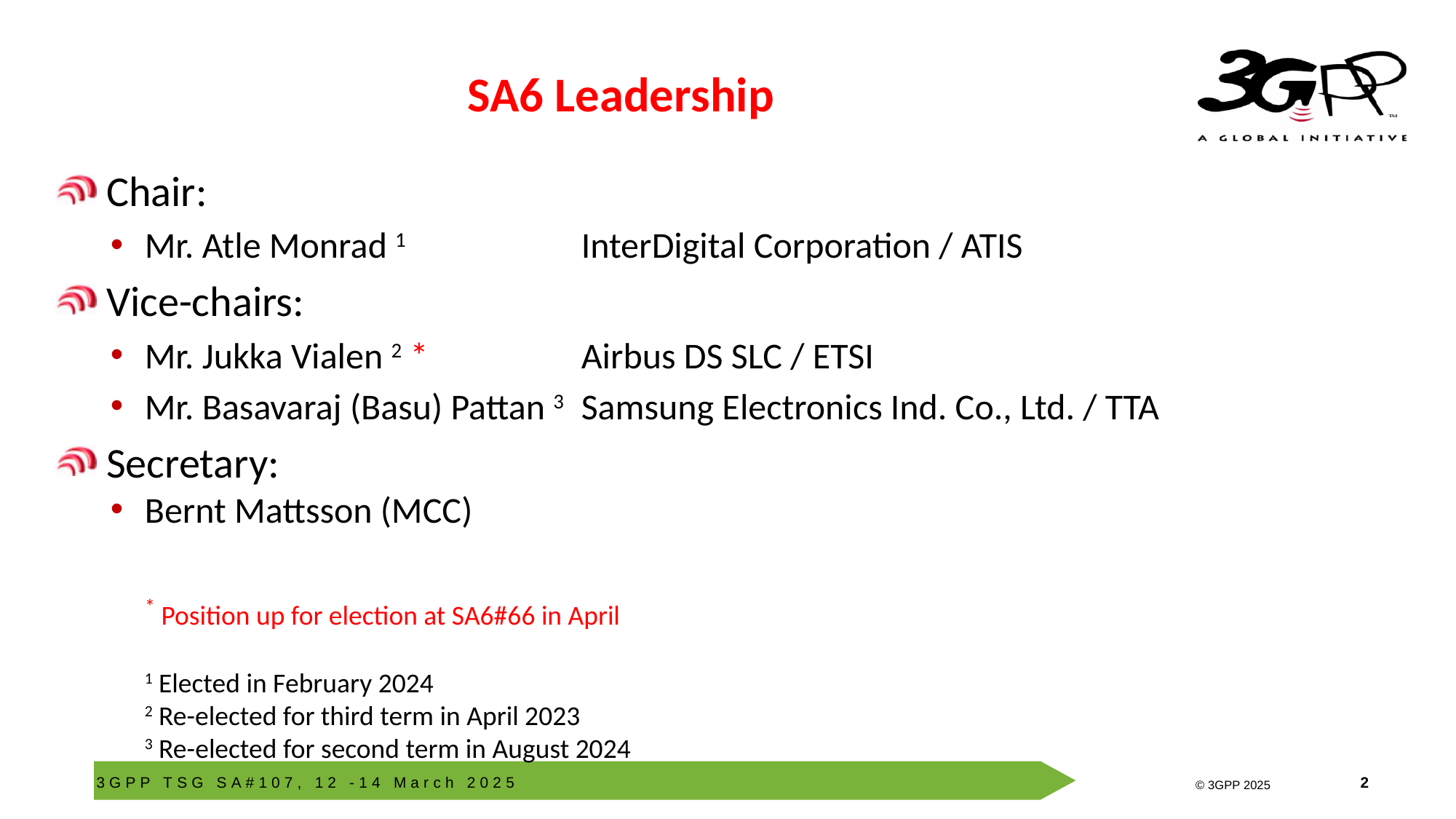

# SA6 Leadership
 Chair:
Mr. Atle Monrad 1		InterDigital Corporation / ATIS
 Vice-chairs:
Mr. Jukka Vialen 2 *		Airbus DS SLC / ETSI
Mr. Basavaraj (Basu) Pattan 3	Samsung Electronics Ind. Co., Ltd. / TTA
 Secretary:
Bernt Mattsson (MCC)

* Position up for election at SA6#66 in April

1 Elected in February 2024
2 Re-elected for third term in April 2023
3 Re-elected for second term in August 2024